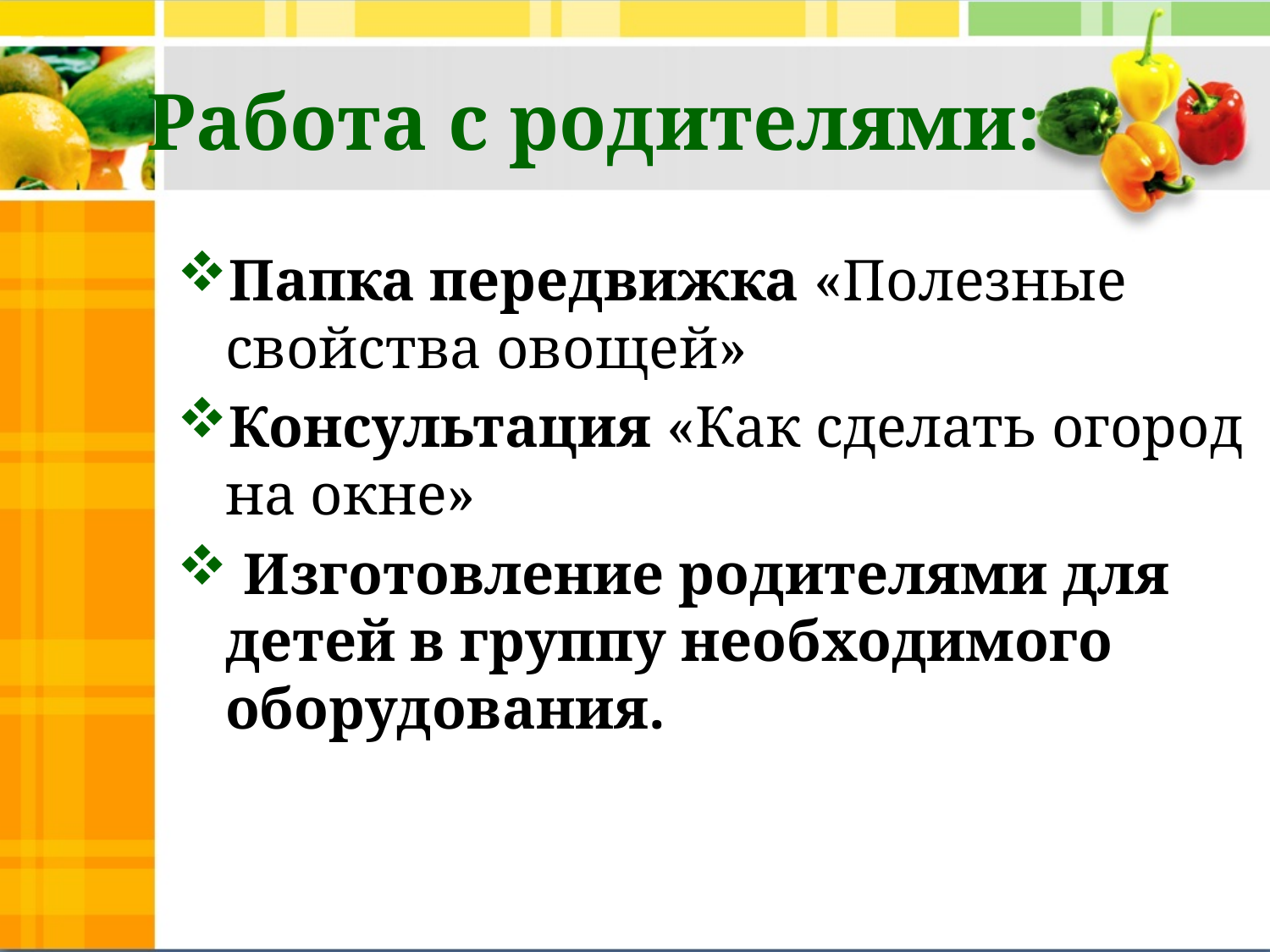

# Работа с родителями:
Папка передвижка «Полезные свойства овощей»
Консультация «Как сделать огород на окне»
 Изготовление родителями для детей в группу необходимого оборудования.